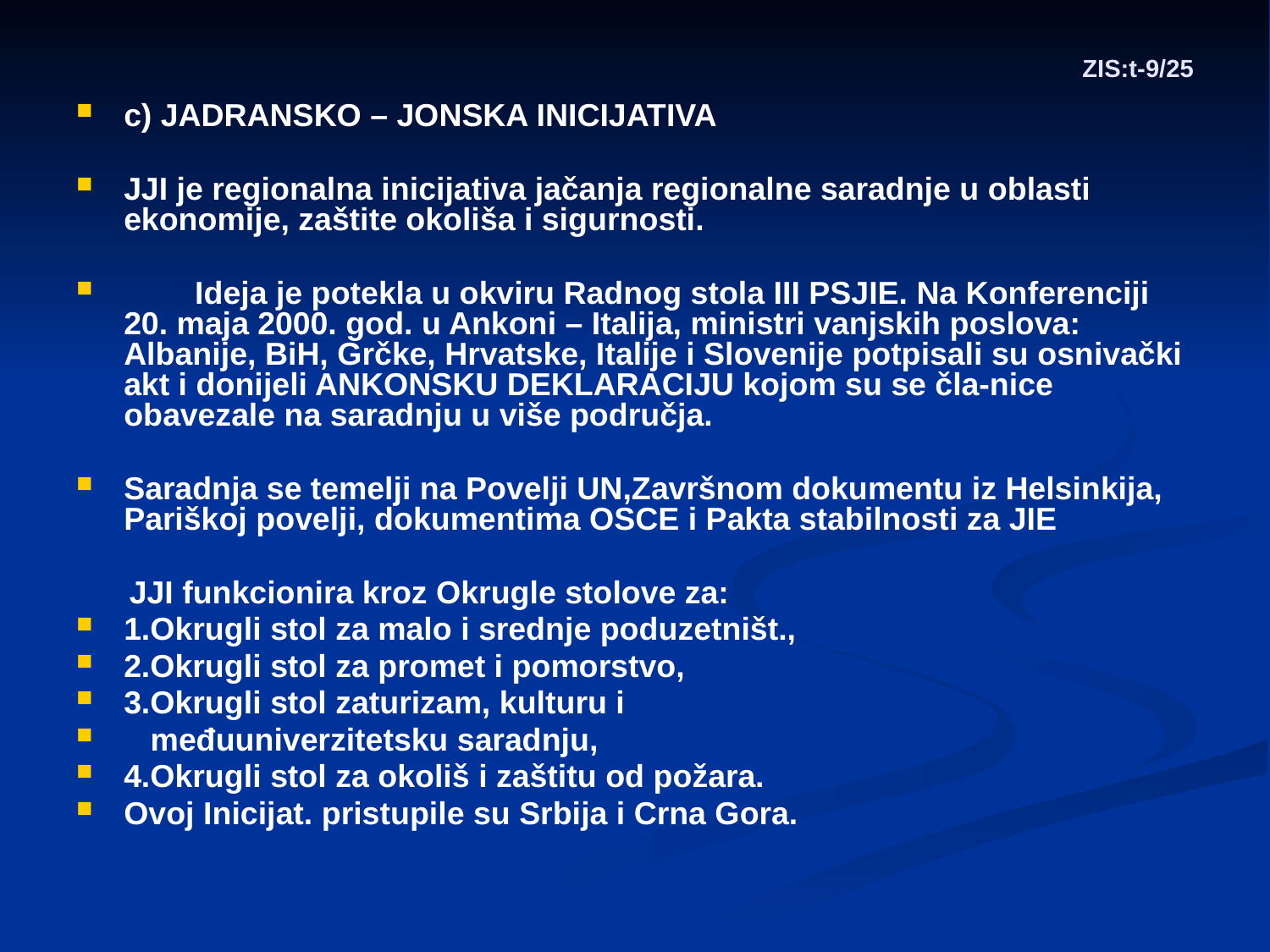

# ZIS:t-9/25
c) JADRANSKO – JONSKA INICIJATIVA

JJI je regionalna inicijativa jačanja regionalne saradnje u oblasti ekonomije, zaštite okoliša i sigurnosti.

        Ideja je potekla u okviru Radnog stola III PSJIE. Na Konferenciji  20. maja 2000. god. u Ankoni – Italija, ministri vanjskih poslova: Albanije, BiH, Grčke, Hrvatske, Italije i Slovenije potpisali su osnivački akt i donijeli ANKONSKU DEKLARACIJU kojom su se čla-nice obavezale na saradnju u više područja.

Saradnja se temelji na Povelji UN,Završnom dokumentu iz Helsinkija, Pariškoj povelji, dokumentima OSCE i Pakta stabilnosti za JIE

      JJI funkcionira kroz Okrugle stolove za:
1.Okrugli stol za malo i srednje poduzetništ.,
2.Okrugli stol za promet i pomorstvo,
3.Okrugli stol zaturizam, kulturu i
   međuuniverzitetsku saradnju,
4.Okrugli stol za okoliš i zaštitu od požara.
Ovoj Inicijat. pristupile su Srbija i Crna Gora.